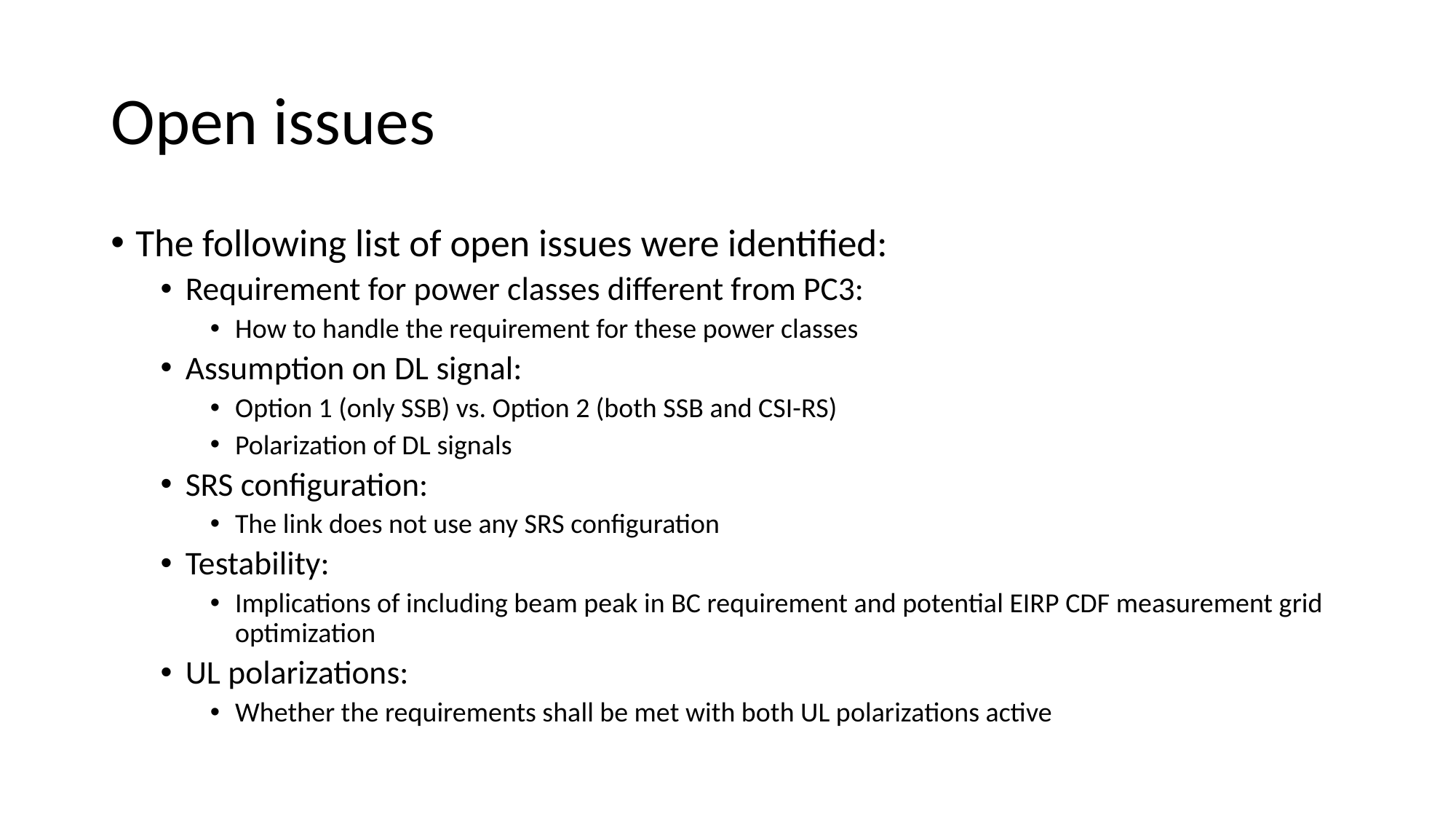

# Open issues
The following list of open issues were identified:
Requirement for power classes different from PC3:
How to handle the requirement for these power classes
Assumption on DL signal:
Option 1 (only SSB) vs. Option 2 (both SSB and CSI-RS)
Polarization of DL signals
SRS configuration:
The link does not use any SRS configuration
Testability:
Implications of including beam peak in BC requirement and potential EIRP CDF measurement grid optimization
UL polarizations:
Whether the requirements shall be met with both UL polarizations active